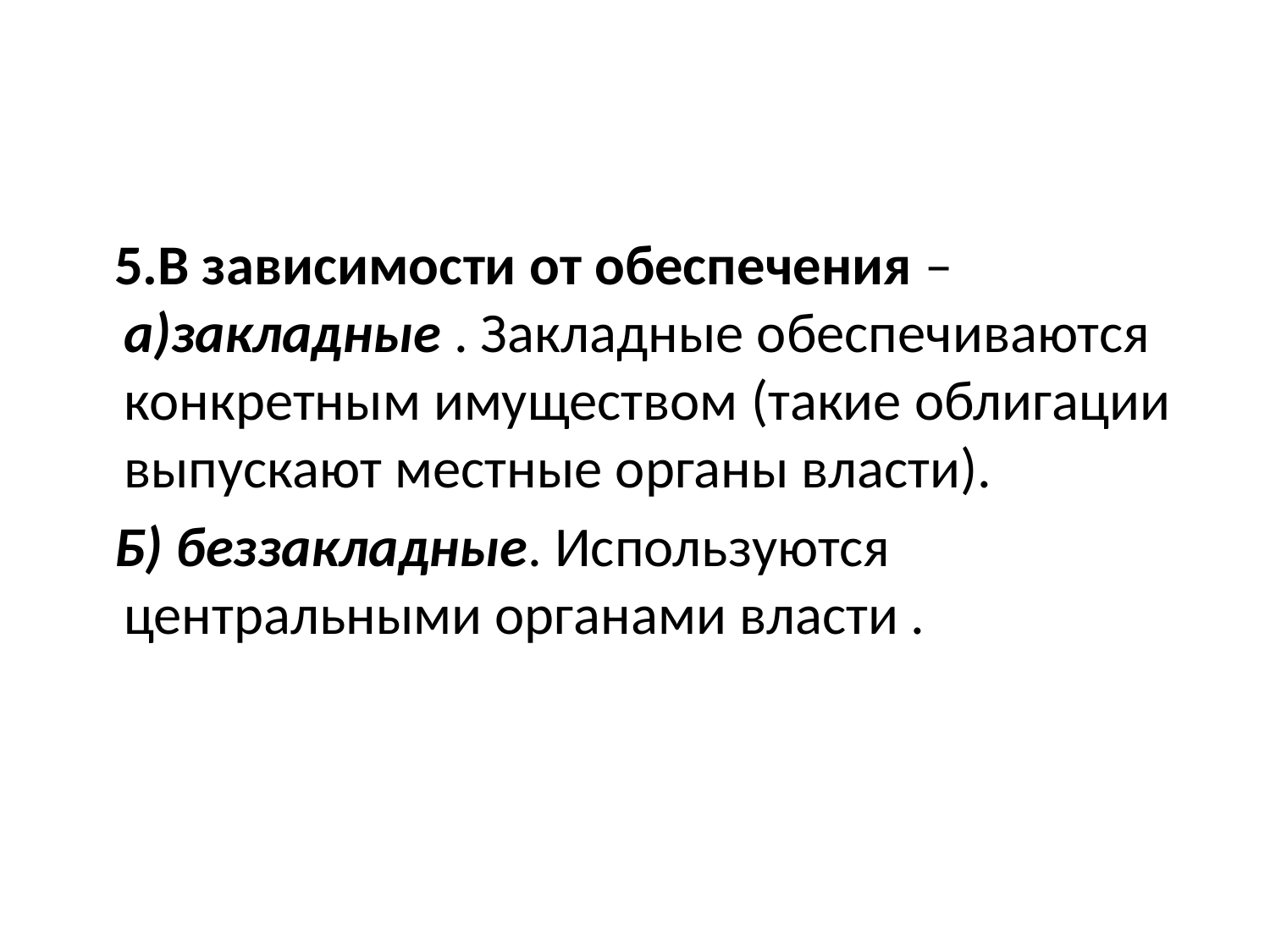

#
   5.В зависимости от обеспечения – а)закладные . Закладные обеспечиваются конкретным имуществом (такие облигации выпускают местные органы власти).
   Б) беззакладные. Используются центральными органами власти .